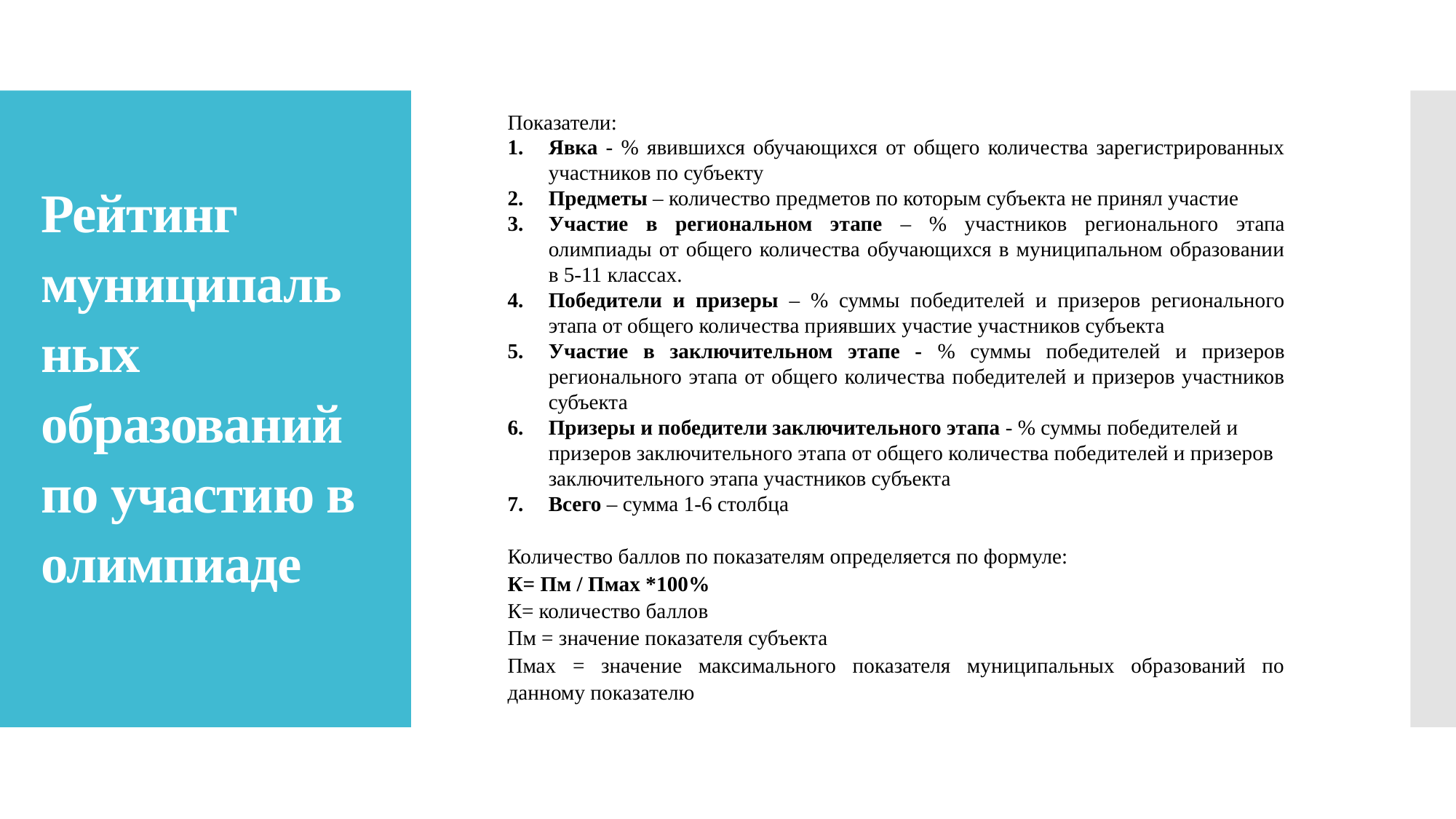

Показатели:
Явка - % явившихся обучающихся от общего количества зарегистрированных участников по субъекту
Предметы – количество предметов по которым субъекта не принял участие
Участие в региональном этапе – % участников регионального этапа олимпиады от общего количества обучающихся в муниципальном образовании в 5-11 классах.
Победители и призеры – % суммы победителей и призеров регионального этапа от общего количества приявших участие участников субъекта
Участие в заключительном этапе - % суммы победителей и призеров регионального этапа от общего количества победителей и призеров участников субъекта
Призеры и победители заключительного этапа - % суммы победителей и призеров заключительного этапа от общего количества победителей и призеров заключительного этапа участников субъекта
Всего – сумма 1-6 столбца

Количество баллов по показателям определяется по формуле:
К= Пм / Пмах *100%
К= количество баллов
Пм = значение показателя субъекта
Пмах = значение максимального показателя муниципальных образований по данному показателю
# Рейтинг муниципальных образований по участию в олимпиаде